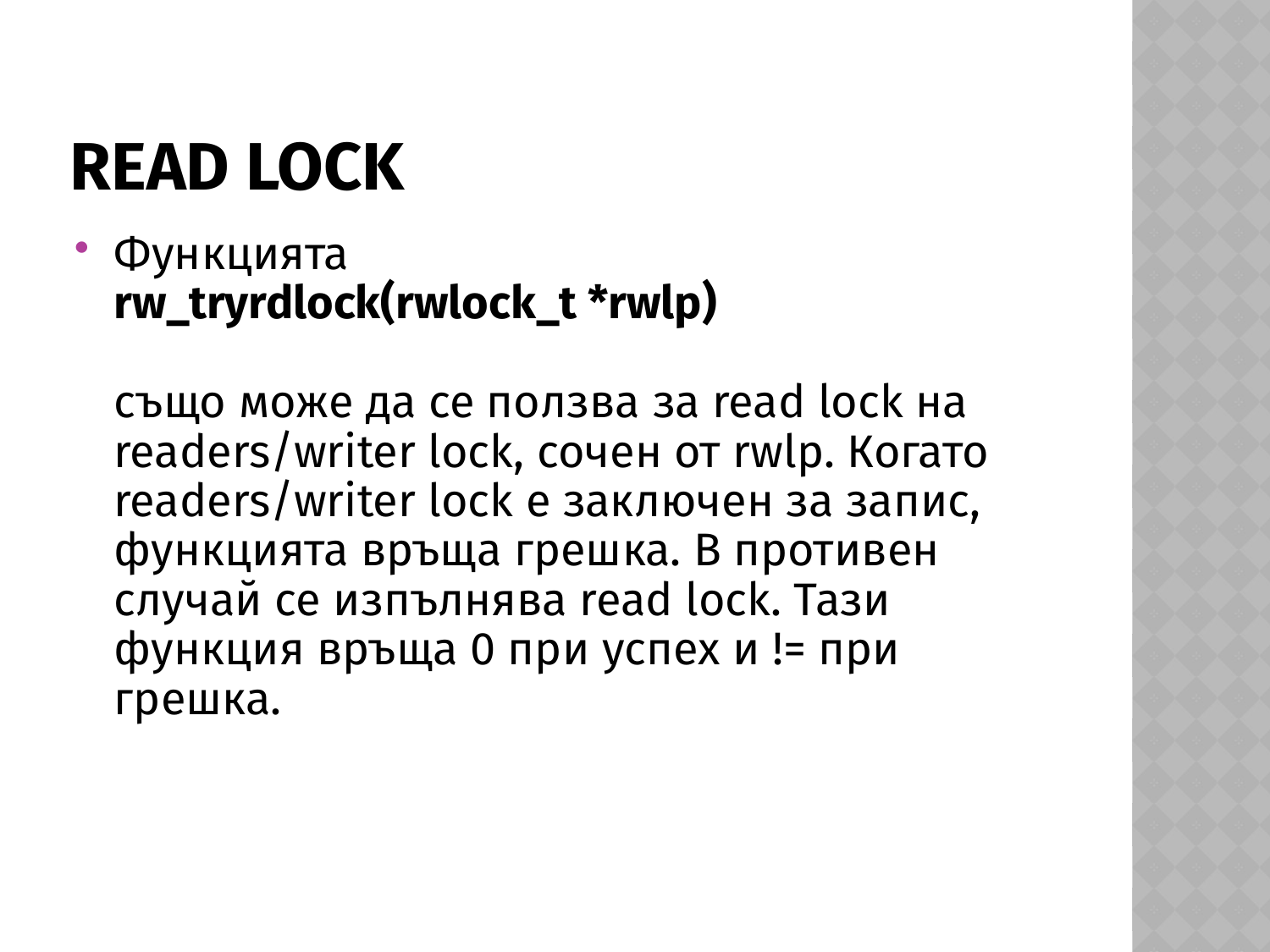

# Read Lock
Функцията 
rw_tryrdlock(rwlock_t *rwlp) 
също може да се ползва за read lock на readers/writer lock, сочен от rwlp. Когато readers/writer lock е заключен за запис, функцията връща грешка. В противен случай се изпълнява read lock. Тази функция връща 0 при успех и != при грешка.